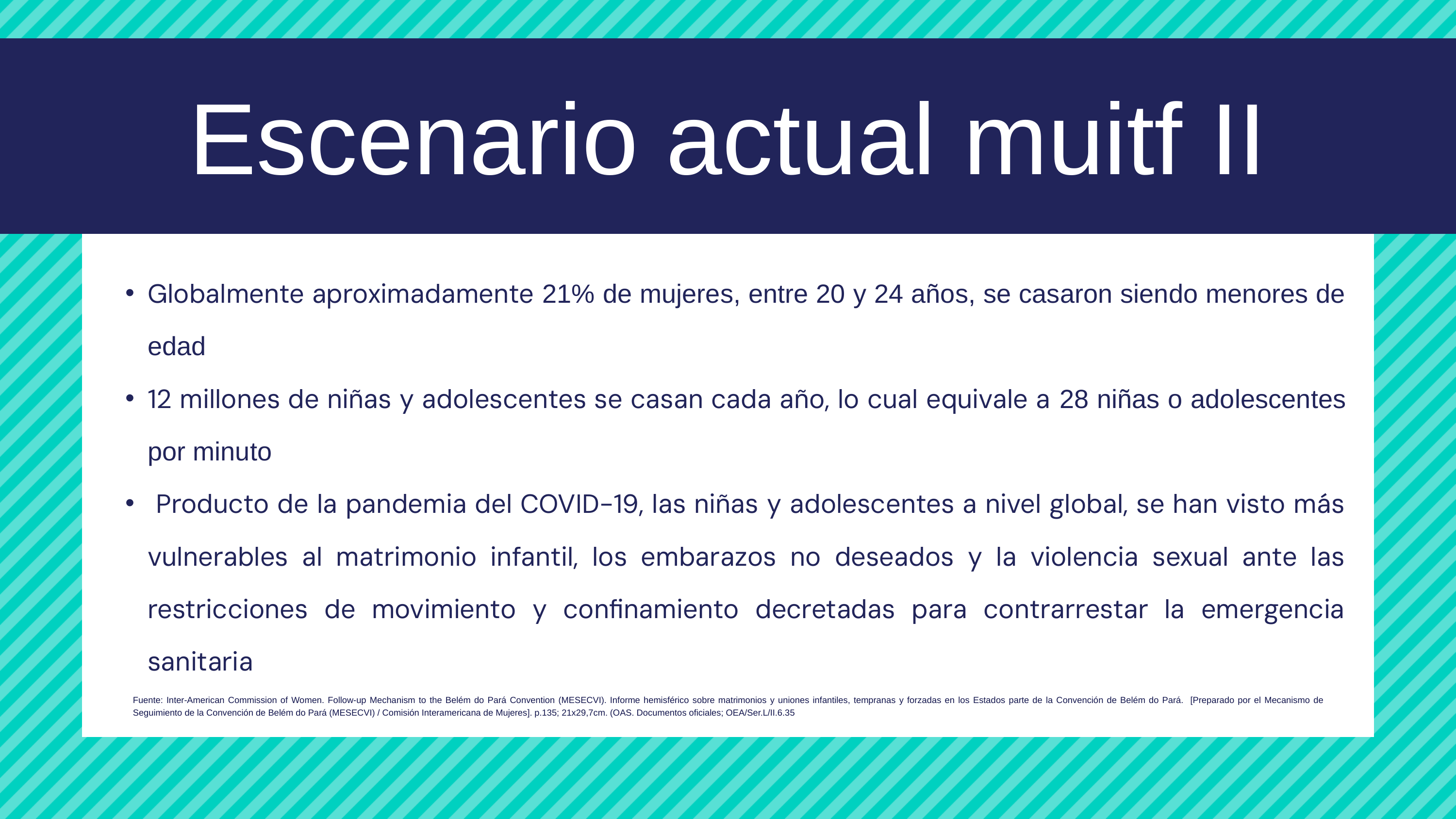

Escenario actual muitf II

Globalmente aproximadamente 21% de mujeres, entre 20 y 24 años, se casaron siendo menores de edad
12 millones de niñas y adolescentes se casan cada año, lo cual equivale a 28 niñas o adolescentes por minuto
 Producto de la pandemia del COVID-19, las niñas y adolescentes a nivel global, se han visto más vulnerables al matrimonio infantil, los embarazos no deseados y la violencia sexual ante las restricciones de movimiento y confinamiento decretadas para contrarrestar la emergencia sanitaria
Fuente: Inter-American Commission of Women. Follow-up Mechanism to the Belém do Pará Convention (MESECVI). Informe hemisférico sobre matrimonios y uniones infantiles, tempranas y forzadas en los Estados parte de la Convención de Belém do Pará.  [Preparado por el Mecanismo de Seguimiento de la Convención de Belém do Pará (MESECVI) / Comisión Interamericana de Mujeres]. p.135; 21x29,7cm. (OAS. Documentos oficiales; OEA/Ser.L/II.6.35